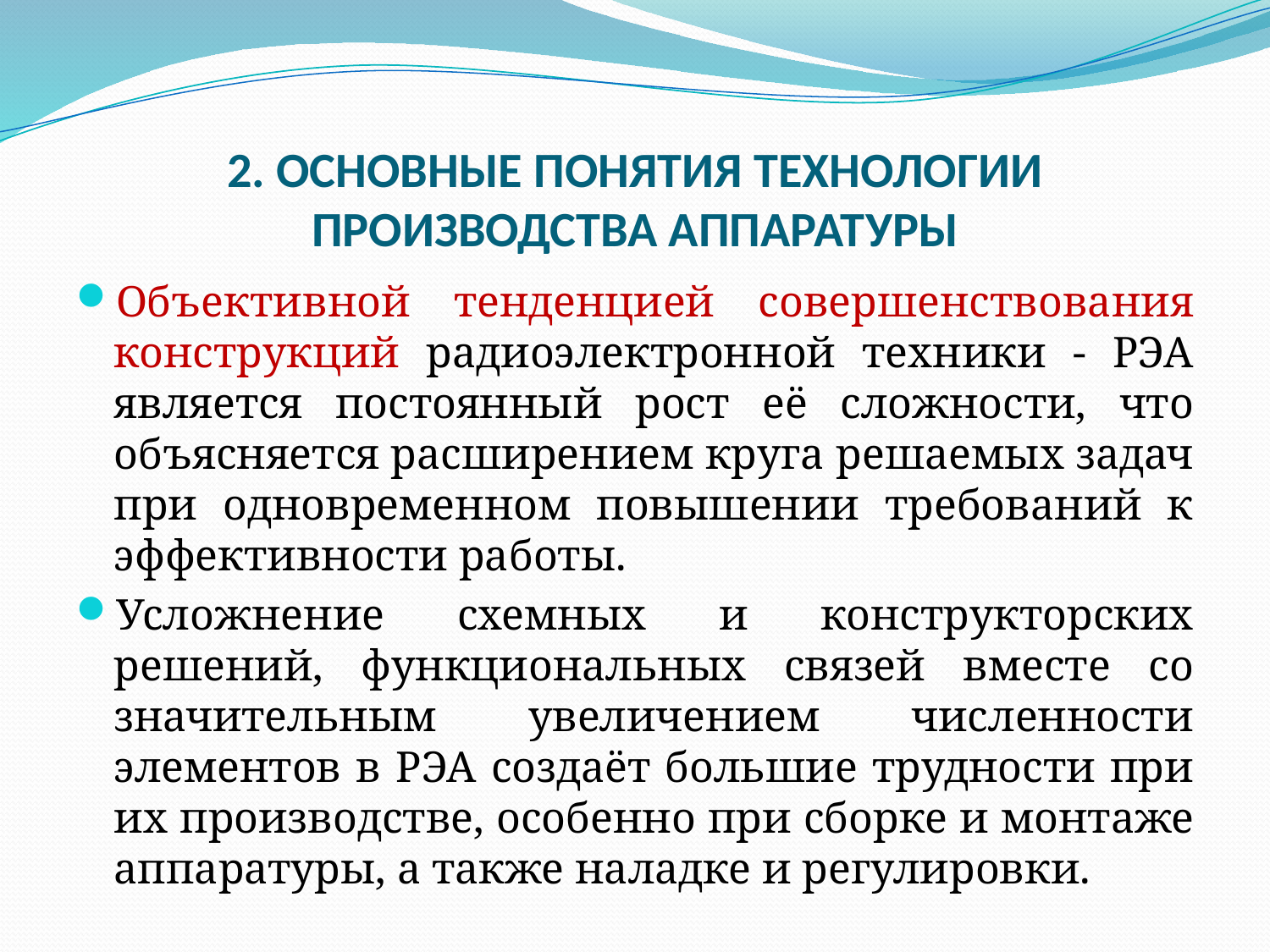

# 2. ОСНОВНЫЕ ПОНЯТИЯ ТЕХНОЛОГИИ ПРОИЗВОДСТВА АППАРАТУРЫ
Объективной тенденцией совершенствования конструкций радиоэлектронной техники - РЭА является постоянный рост её сложности, что объясняется расширением круга решаемых задач при одновременном повышении требований к эффективности работы.
Усложнение схемных и конструкторских решений, функциональных связей вместе со значительным увеличением численности элементов в РЭА создаёт большие трудности при их производстве, особенно при сборке и монтаже аппаратуры, а также наладке и регулировки.